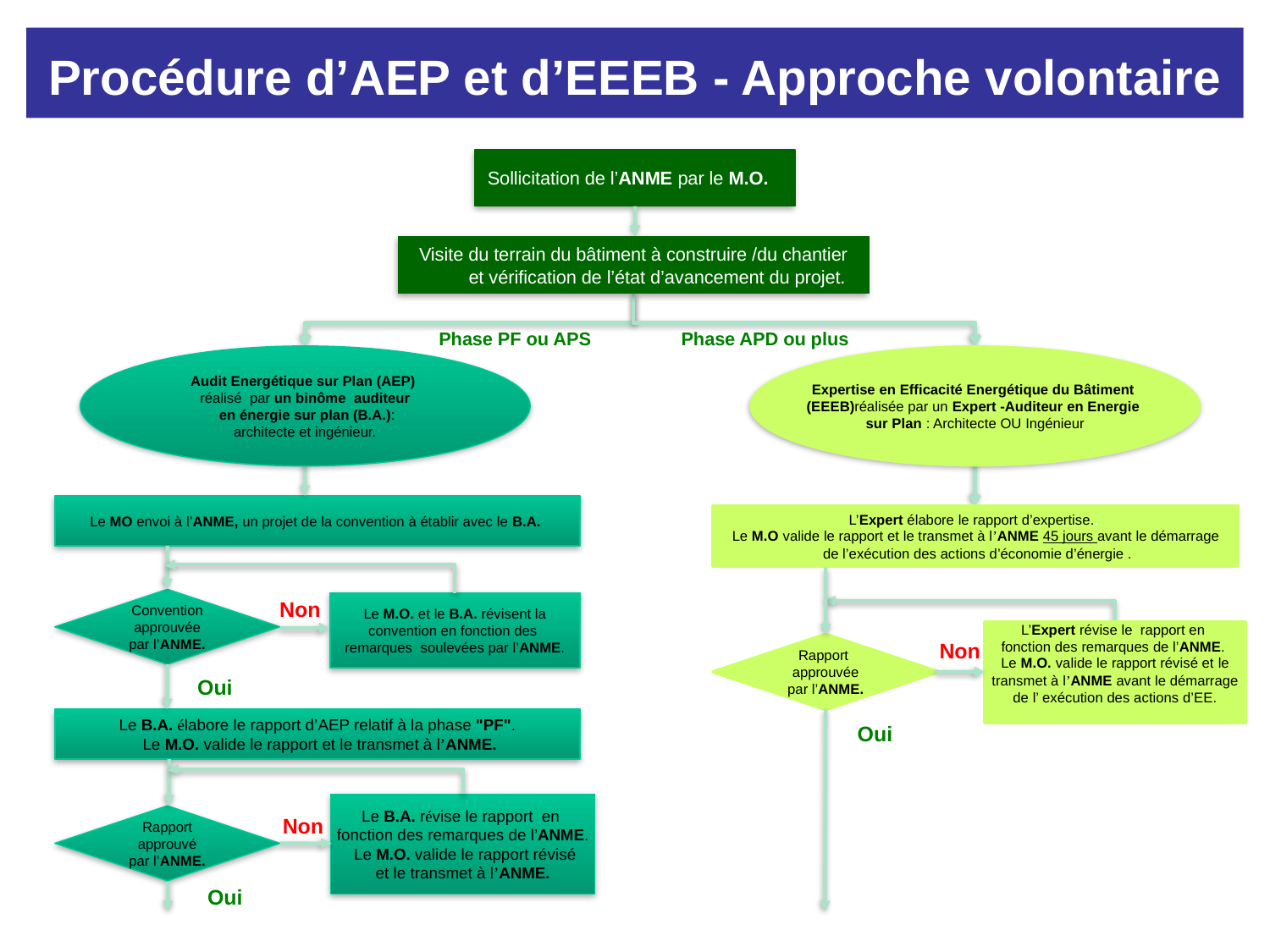

Procédure d’AEP et d’EEEB - Approche volontaire

Sollicitation de l’ANME par le M.O.

Visite du terrain du bâtiment à construire /du chantier et vérification de l’état d’avancement du projet.
Phase PF ou APS
Phase APD ou plus
Audit Energétique sur Plan (AEP)
réalisé  par un binôme  auditeur
 en énergie sur plan (B.A.):
architecte et ingénieur.
Expertise en Efficacité Energétique du Bâtiment
(EEEB)réalisée par un Expert -Auditeur en Energie
sur Plan : Architecte OU Ingénieur

Le MO envoi à l’ANME, un projet de la convention à établir avec le B.A.
L’Expert élabore le rapport d’expertise..
Le M.O valide le rapport et le transmet à l’ANME 45 jours avant le démarrage
 de l’exécution des actions d’économie d’énergie .

Convention approuvée
par l’ANME.
Non
Le M.O. et le B.A. révisent la
convention en fonction des
remarques  soulevées par l’ANME.
L’Expert révise le  rapport en
fonction des remarques de l’ANME.
Le M.O. valide le rapport révisé et le
transmet à l’ANME avant le démarrage
de l’ exécution des actions d’EE.

Non
Rapport  approuvée
par l’ANME.
Oui

Le B.A. élabore le rapport d’AEP relatif à la phase "PF".
 Le M.O. valide le rapport et le transmet à l’ANME.

Oui

Le B.A. révise le rapport  en
fonction des remarques de l’ANME.
 Le M.O. valide le rapport révisé
et le transmet à l’ANME.
Rapport approuvé
par l’ANME.
Non

Oui